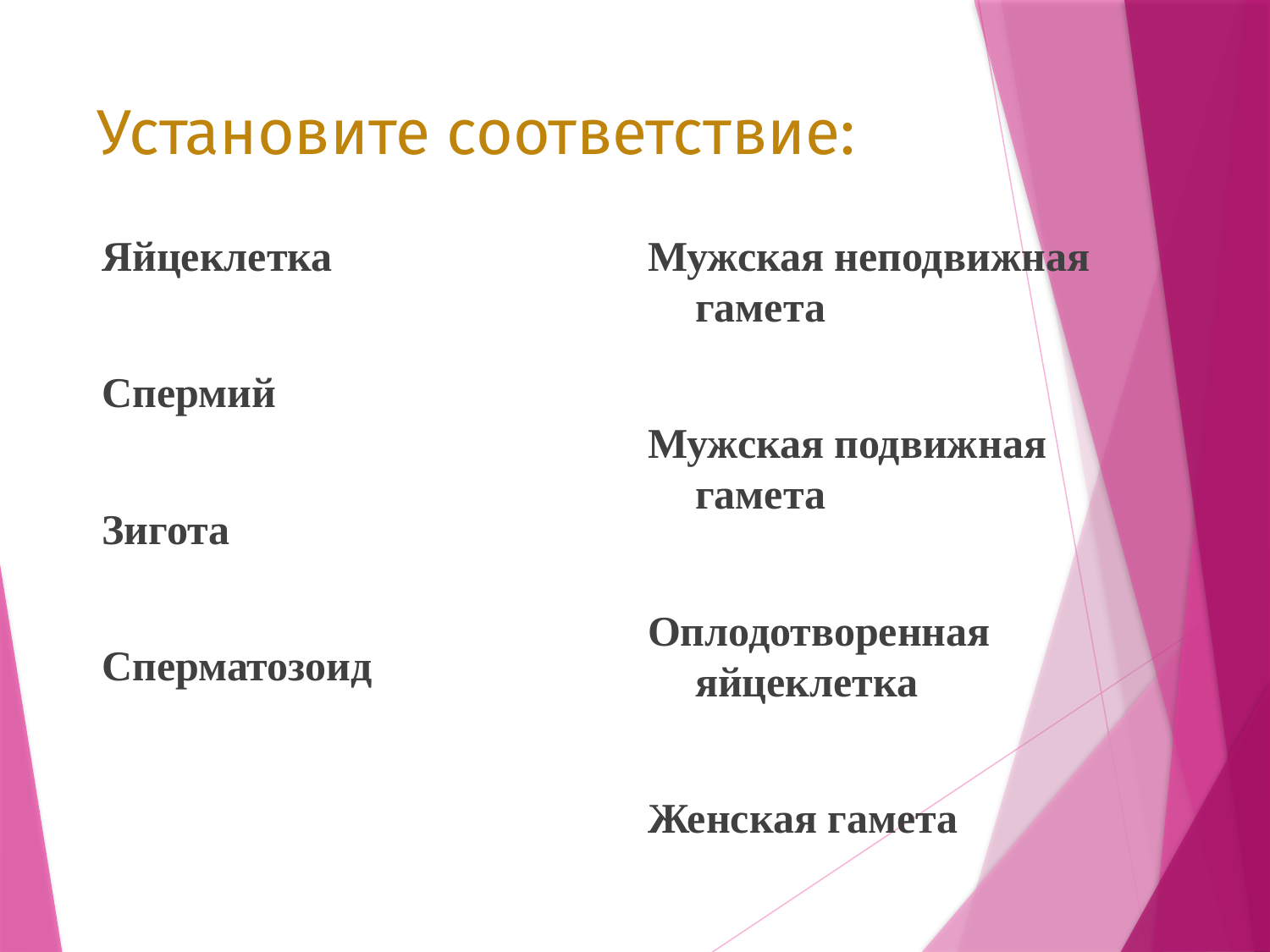

# Установите соответствие:
Яйцеклетка

Спермий

Зигота

Сперматозоид

Мужская неподвижная гамета

Мужская подвижная гамета

Оплодотворенная яйцеклетка

Женская гамета